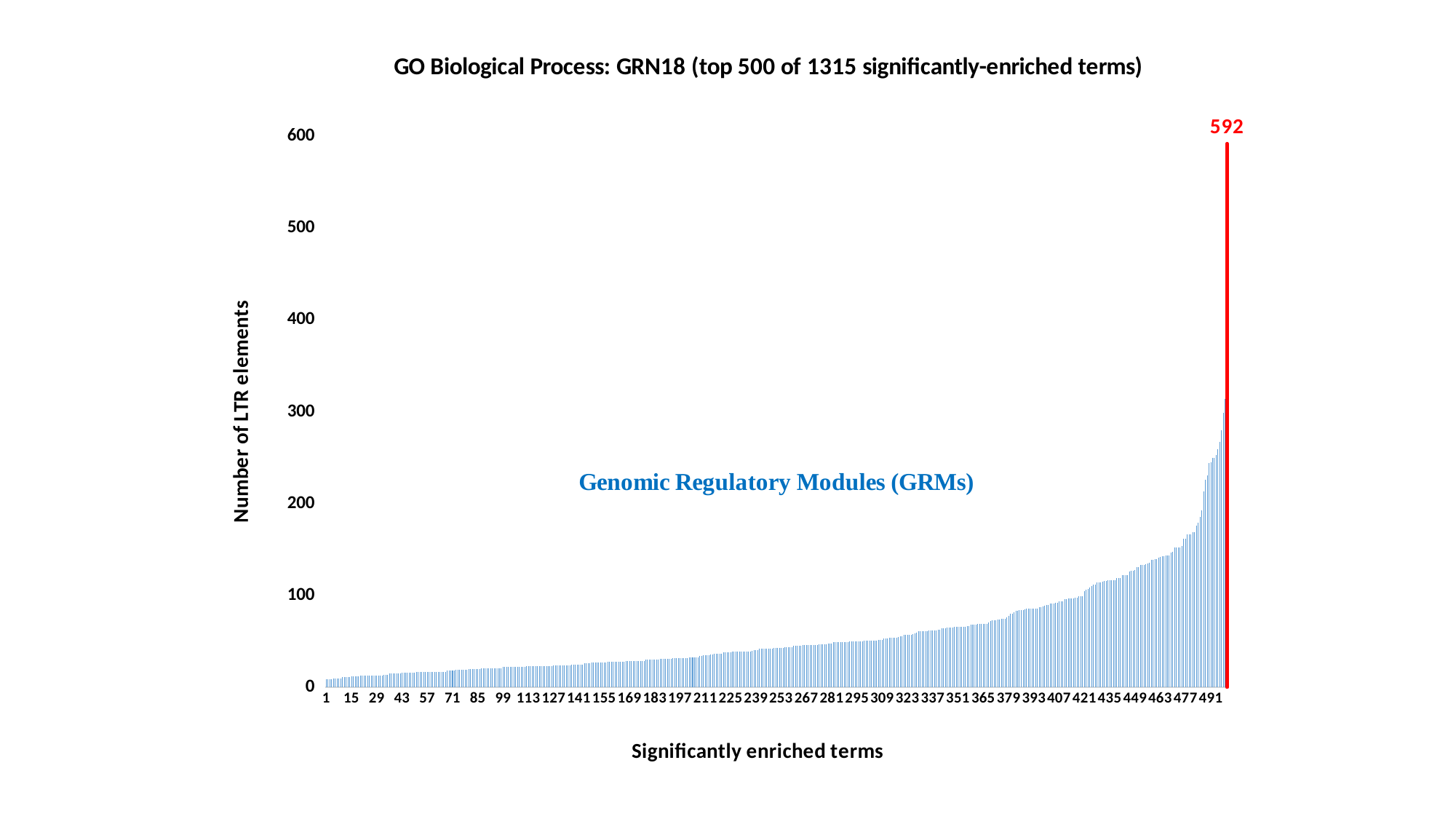

### Chart: GO Biological Process: GRN18 (top 500 of 1315 significantly-enriched terms)

| Category | ObsRegions |
|---|---|